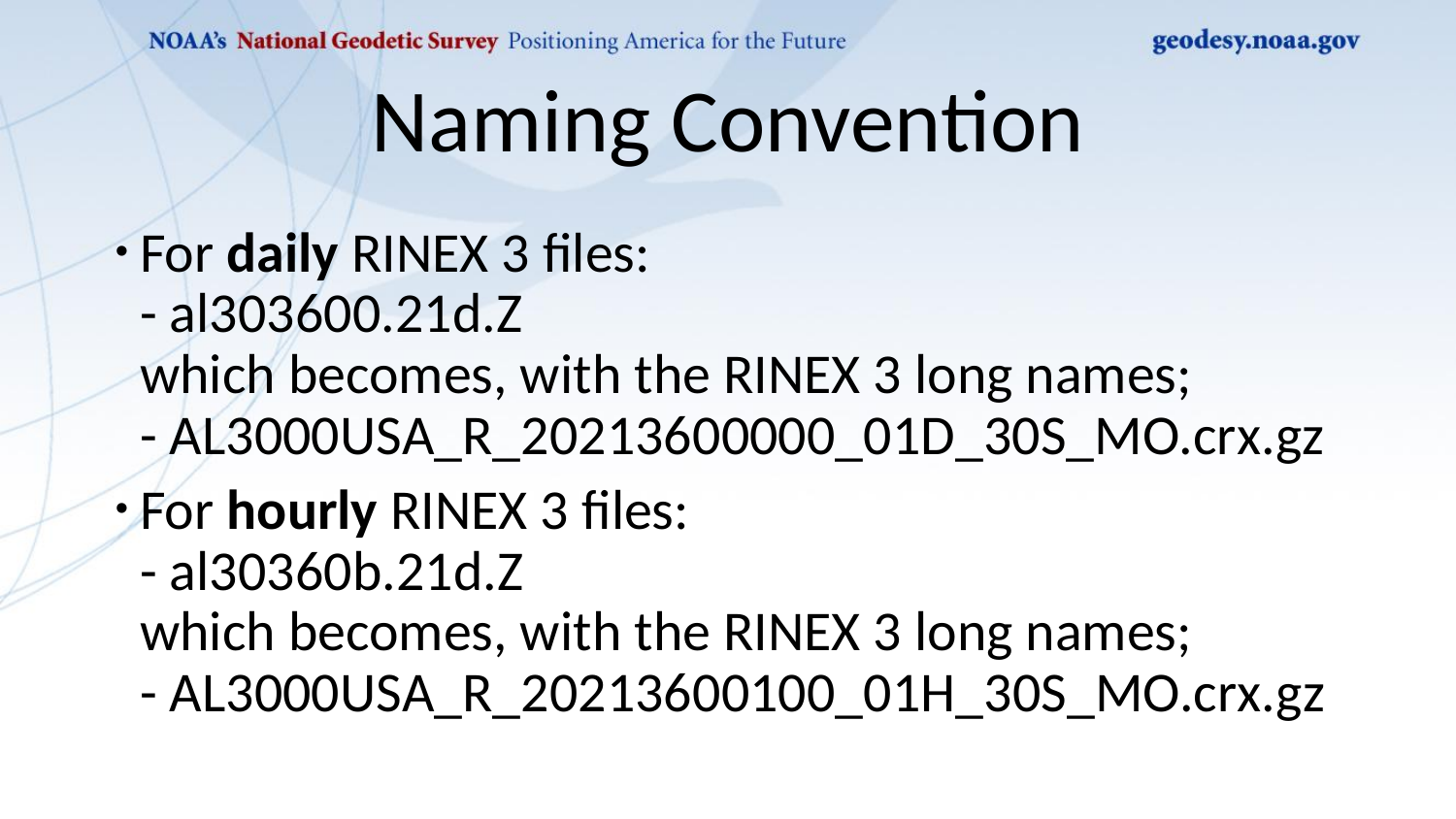

# Naming Convention
For daily RINEX 3 files:
- al303600.21d.Z
which becomes, with the RINEX 3 long names;
- AL3000USA_R_20213600000_01D_30S_MO.crx.gz
For hourly RINEX 3 files:
- al30360b.21d.Z
which becomes, with the RINEX 3 long names;
- AL3000USA_R_20213600100_01H_30S_MO.crx.gz